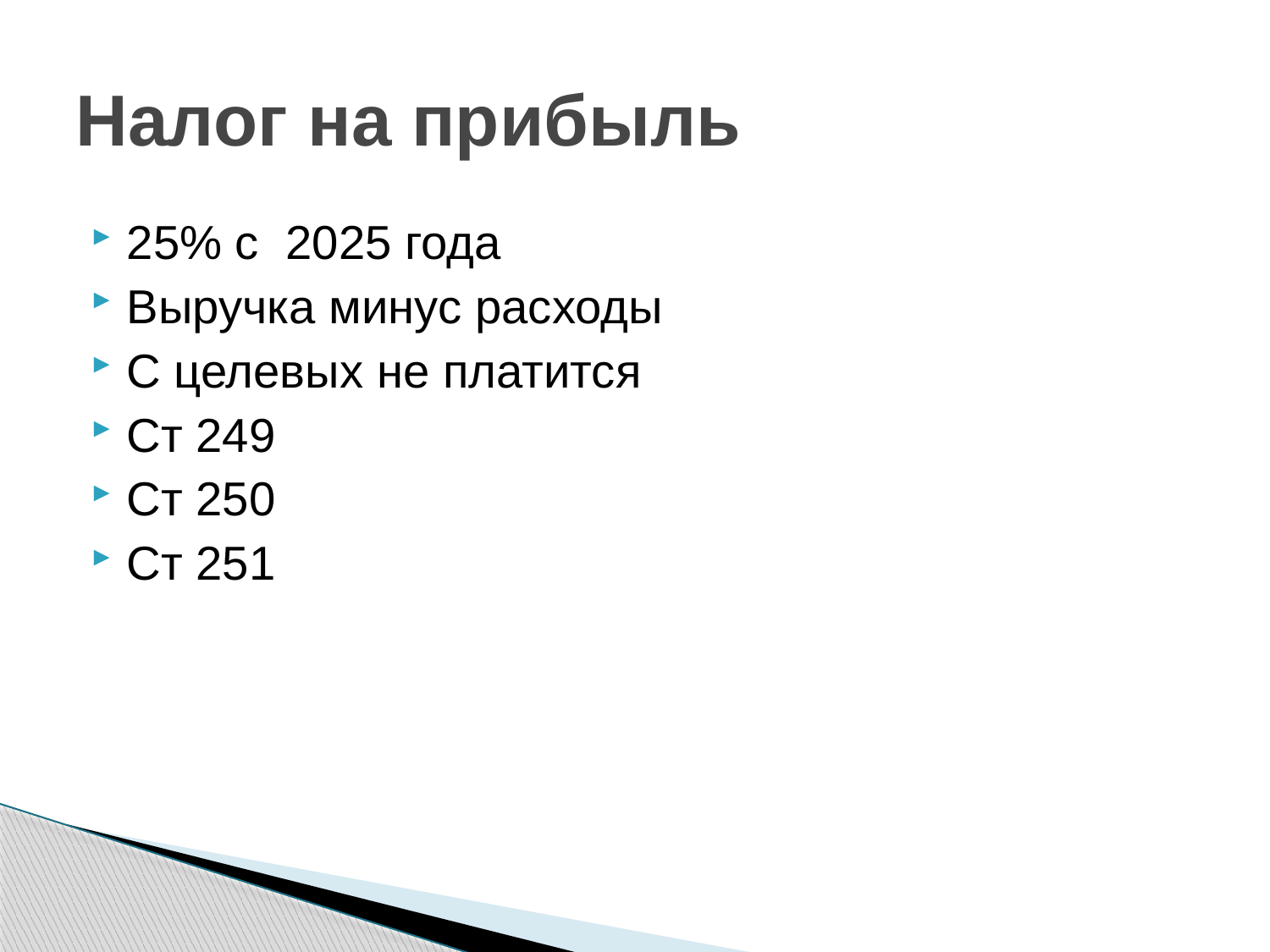

# Налог на прибыль
25% с  2025 года
Выручка минус расходы
С целевых не платится
Ст 249
Ст 250
Ст 251